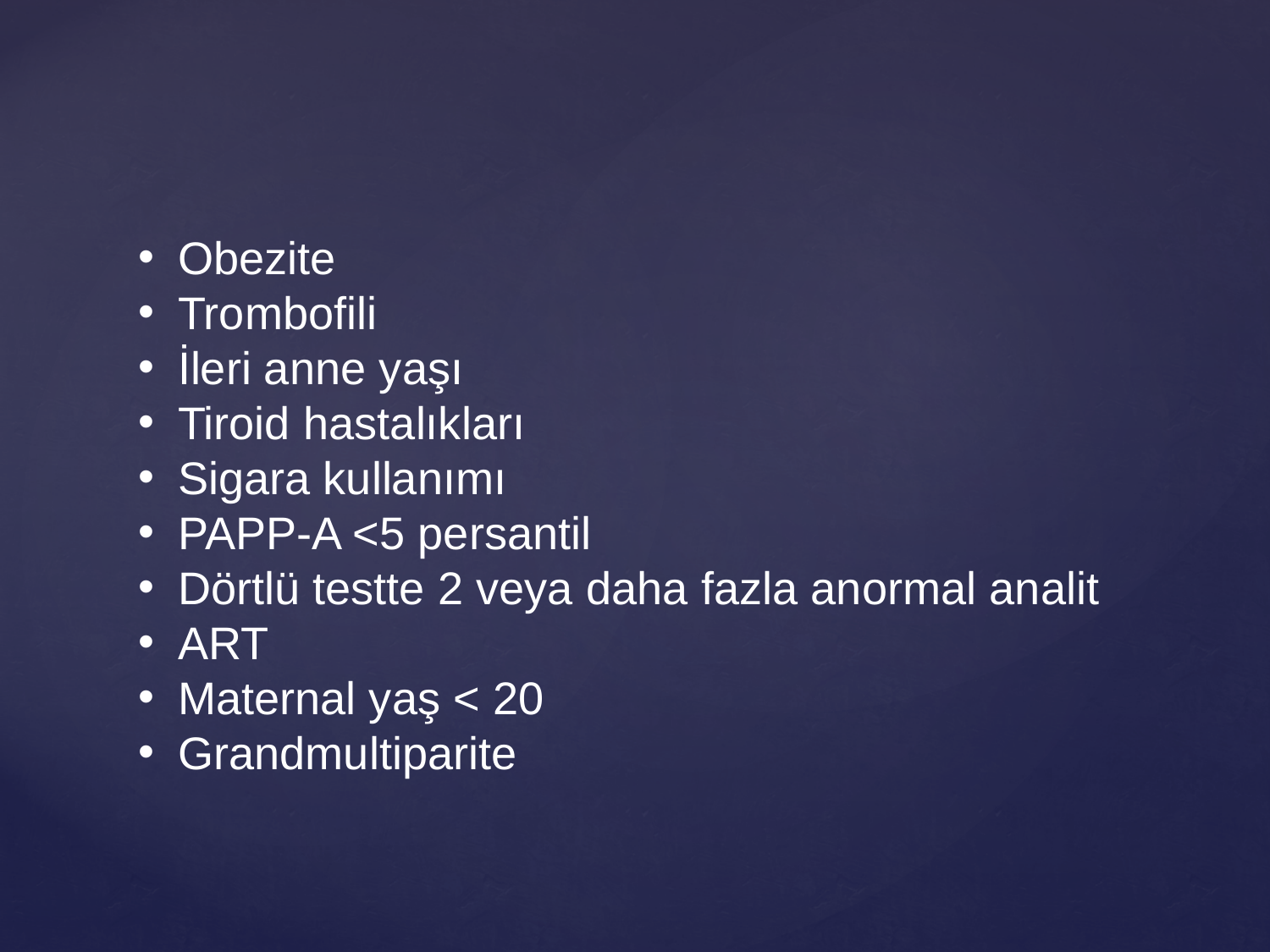

Obezite
Trombofili
İleri anne yaşı
Tiroid hastalıkları
Sigara kullanımı
PAPP-A <5 persantil
Dörtlü testte 2 veya daha fazla anormal analit
ART
Maternal yaş < 20
Grandmultiparite